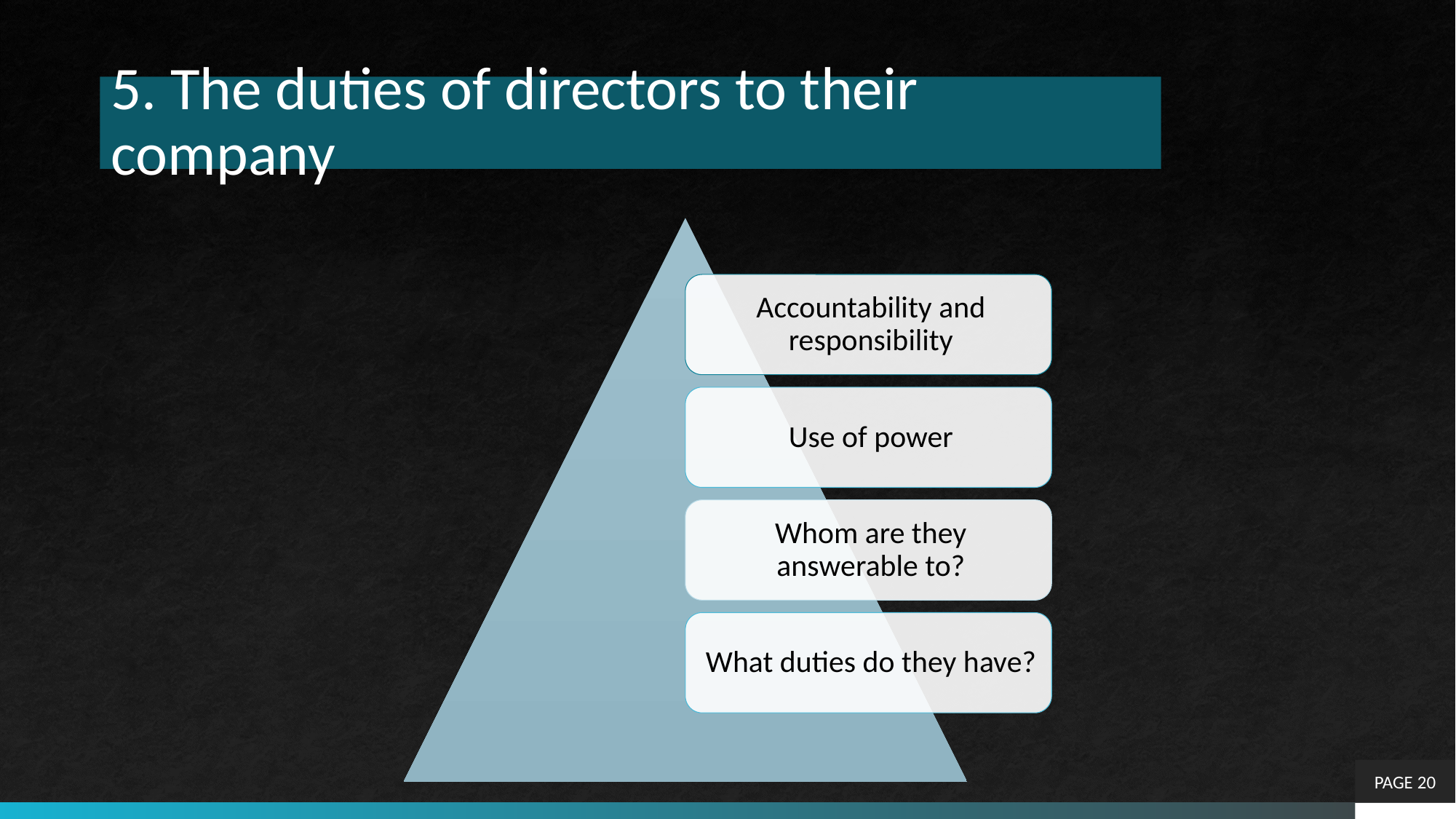

# 5. The duties of directors to their company
Accountability and responsibility
Use of power
Whom are they answerable to?
What duties do they have?
PAGE 20